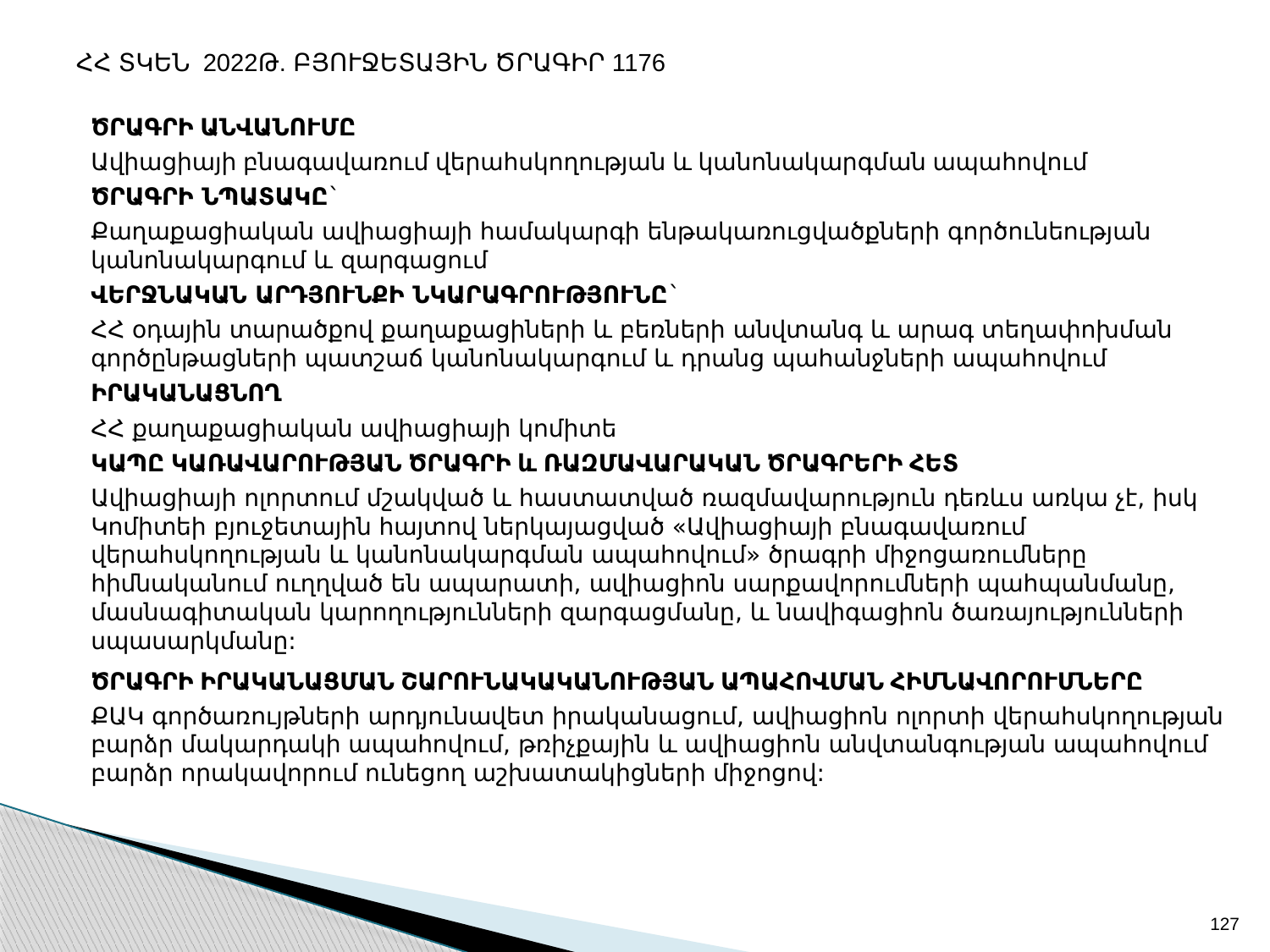

# ՀՀ ՏԿԵՆ 	2022Թ. ԲՅՈՒՋԵՏԱՅԻՆ ԾՐԱԳԻՐ 1176
ԾՐԱԳՐԻ ԱՆՎԱՆՈՒՄԸ
Ավիացիայի բնագավառում վերահսկողության և կանոնակարգման ապահովում
ԾՐԱԳՐԻ ՆՊԱՏԱԿԸ`
Քաղաքացիական ավիացիայի համակարգի ենթակառուցվածքների գործունեության կանոնակարգում և զարգացում
ՎԵՐՋՆԱԿԱՆ ԱՐԴՅՈՒՆՔԻ ՆԿԱՐԱԳՐՈՒԹՅՈՒՆԸ`
ՀՀ օդային տարածքով քաղաքացիների և բեռների անվտանգ և արագ տեղափոխման գործընթացների պատշաճ կանոնակարգում և դրանց պահանջների ապահովում
ԻՐԱԿԱՆԱՑՆՈՂ
ՀՀ քաղաքացիական ավիացիայի կոմիտե
ԿԱՊԸ ԿԱՌԱՎԱՐՈՒԹՅԱՆ ԾՐԱԳՐԻ և ՌԱԶՄԱՎԱՐԱԿԱՆ ԾՐԱԳՐԵՐԻ ՀԵՏ
Ավիացիայի ոլորտում մշակված և հաստատված ռազմավարություն դեռևս առկա չէ, իսկ Կոմիտեի բյուջետային հայտով ներկայացված «Ավիացիայի բնագավառում վերահսկողության և կանոնակարգման ապահովում» ծրագրի միջոցառումները հիմնականում ուղղված են ապարատի, ավիացիոն սարքավորումների պահպանմանը, մասնագիտական կարողությունների զարգացմանը, և նավիգացիոն ծառայությունների սպասարկմանը:
ԾՐԱԳՐԻ ԻՐԱԿԱՆԱՑՄԱՆ ՇԱՐՈՒՆԱԿԱԿԱՆՈՒԹՅԱՆ ԱՊԱՀՈՎՄԱՆ ՀԻՄՆԱՎՈՐՈՒՄՆԵՐԸ
ՔԱԿ գործառույթների արդյունավետ իրականացում, ավիացիոն ոլորտի վերահսկողության բարձր մակարդակի ապահովում, թռիչքային և ավիացիոն անվտանգության ապահովում բարձր որակավորում ունեցող աշխատակիցների միջոցով:

127